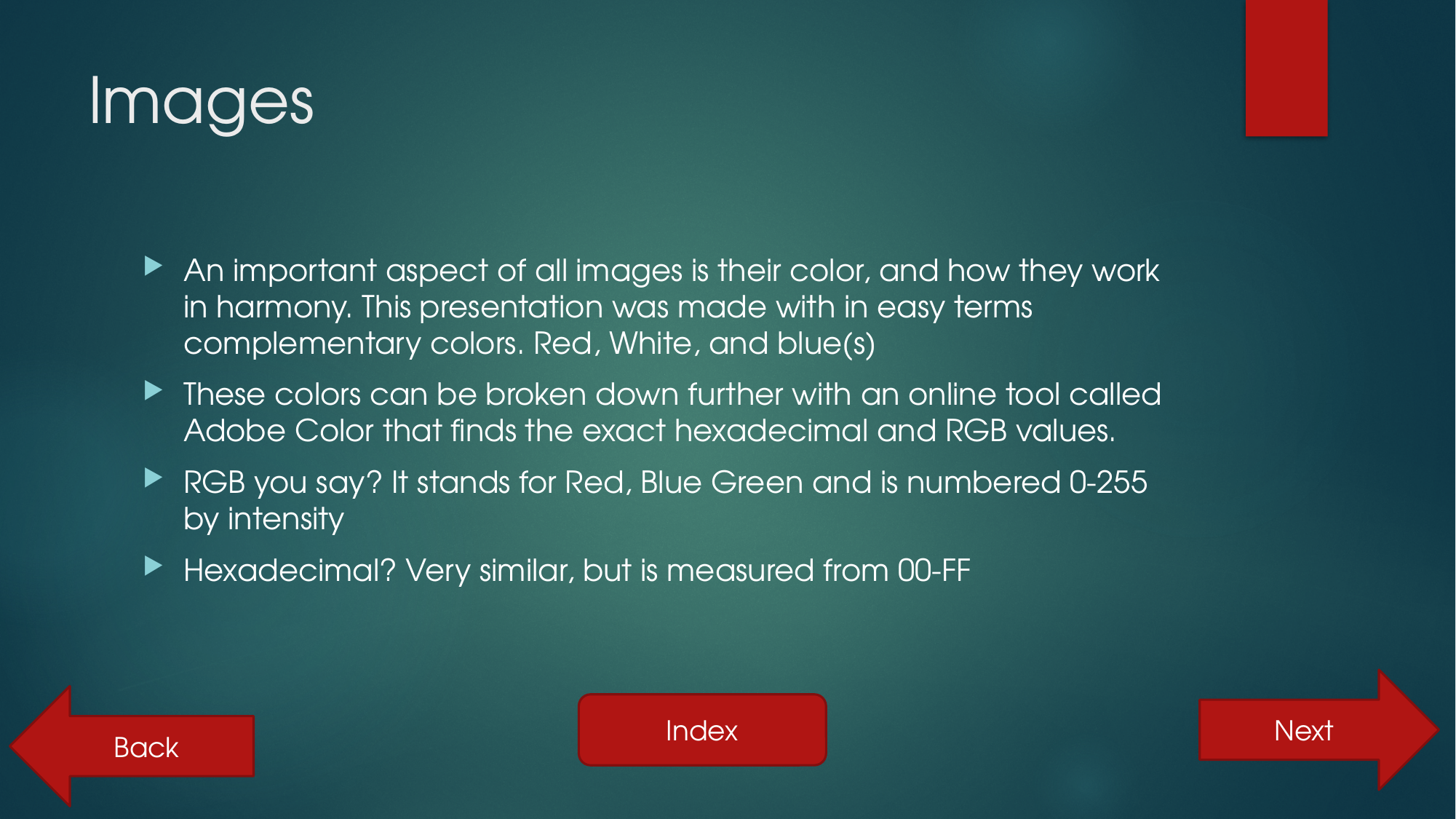

# Images
An important aspect of all images is their color, and how they work in harmony. This presentation was made with in easy terms complementary colors. Red, White, and blue(s)
These colors can be broken down further with an online tool called Adobe Color that finds the exact hexadecimal and RGB values.
RGB you say? It stands for Red, Blue Green and is numbered 0-255 by intensity
Hexadecimal? Very similar, but is measured from 00-FF
Next
Back
Index